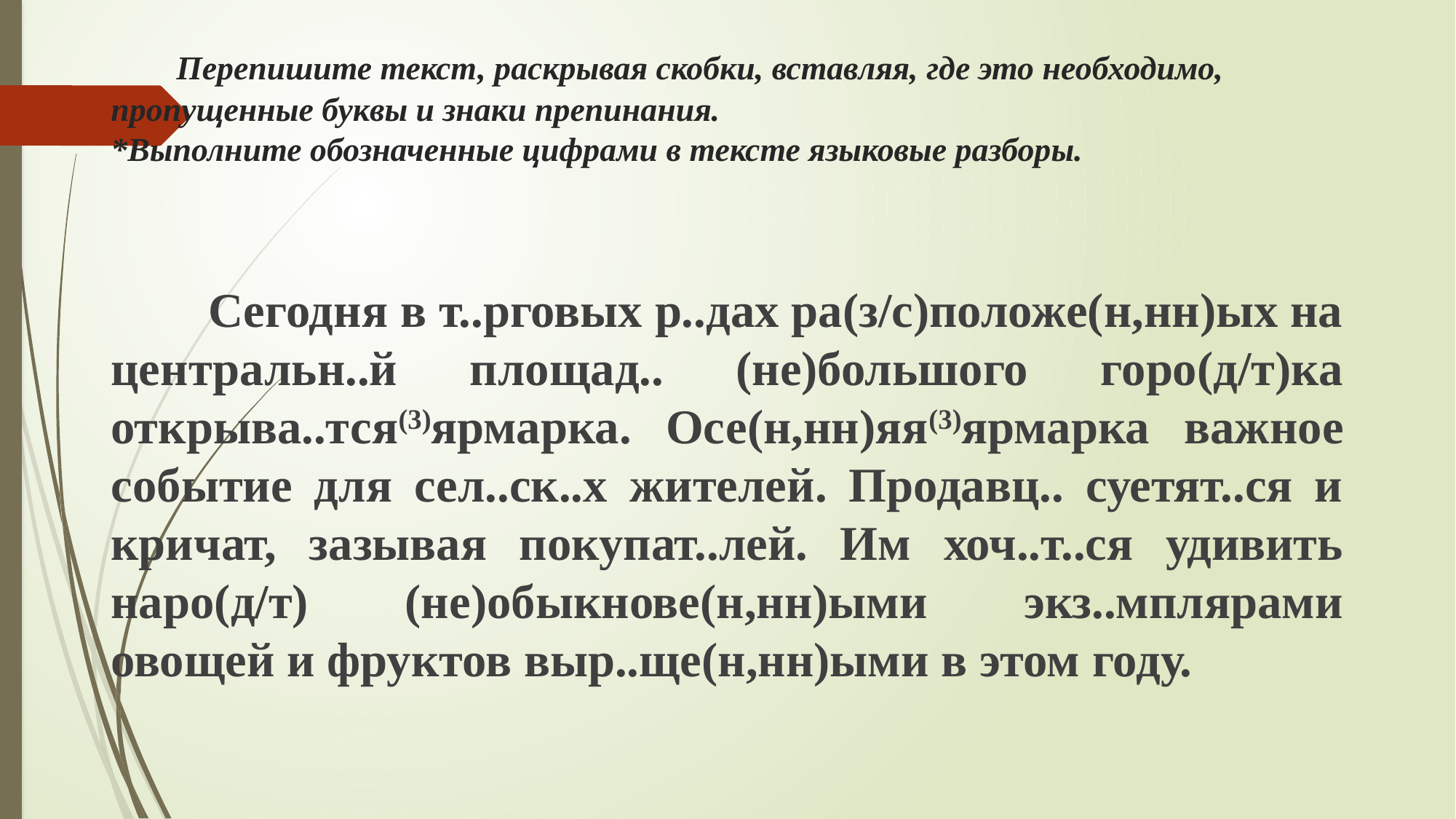

# Перепишите текст, раскрывая скобки, вставляя, где это необходимо, пропущенные буквы и знаки препинания. *Выполните обозначенные цифрами в тексте языковые разборы.
	Сегодня в т..рговых р..дах ра(з/с)положе(н,нн)ых на центральн..й площад.. (не)большого горо(д/т)ка открыва..тся(3)ярмарка. Осе(н,нн)яя(3)ярмарка важное событие для сел..ск..х жителей. Продавц.. суетят..ся и кричат, зазывая покупат..лей. Им хоч..т..ся удивить наро(д/т) (не)обыкнове(н,нн)ыми экз..мплярами овощей и фруктов выр..ще(н,нн)ыми в этом году.